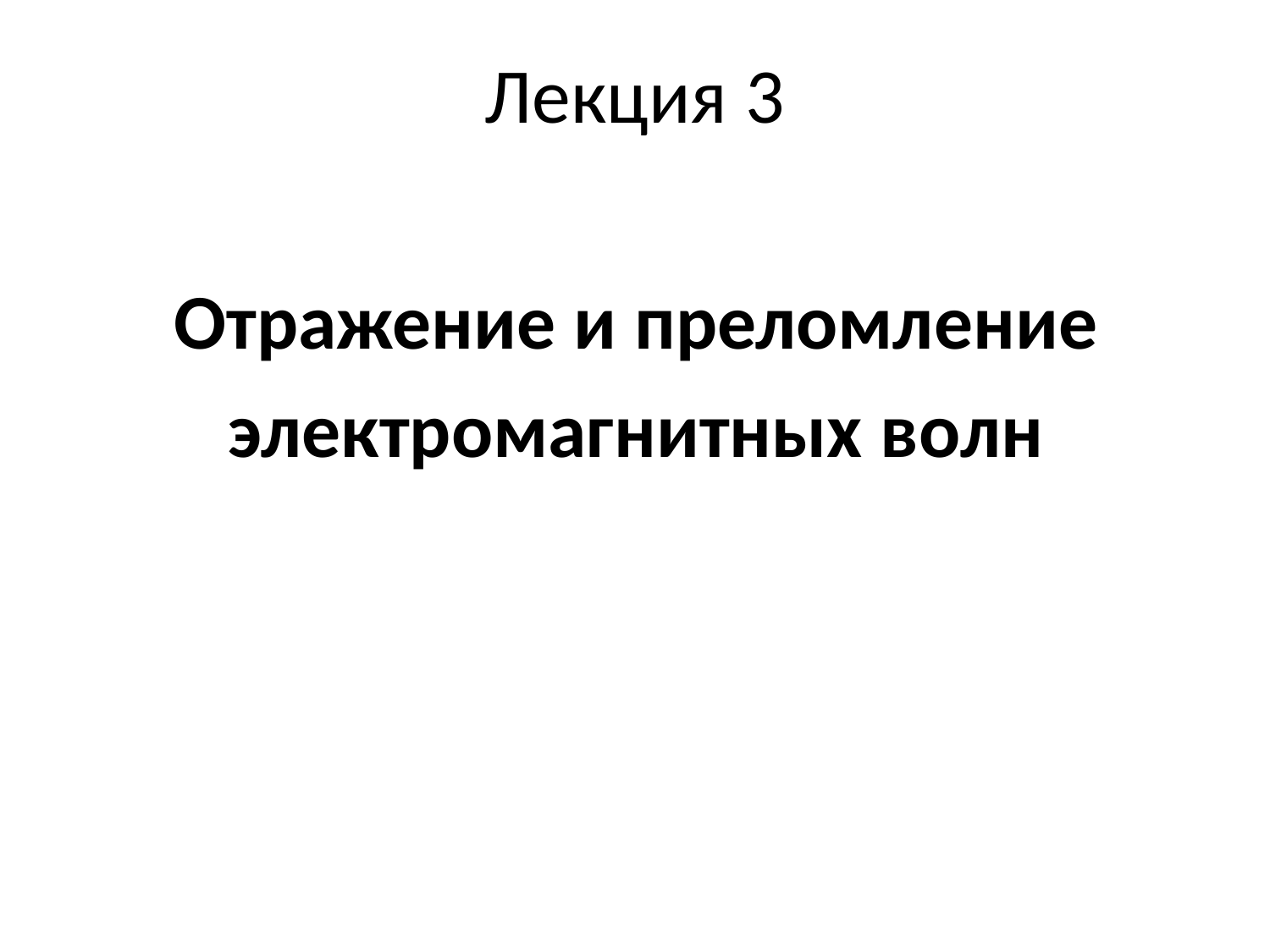

# Лекция 3

Отражение и преломление
электромагнитных волн